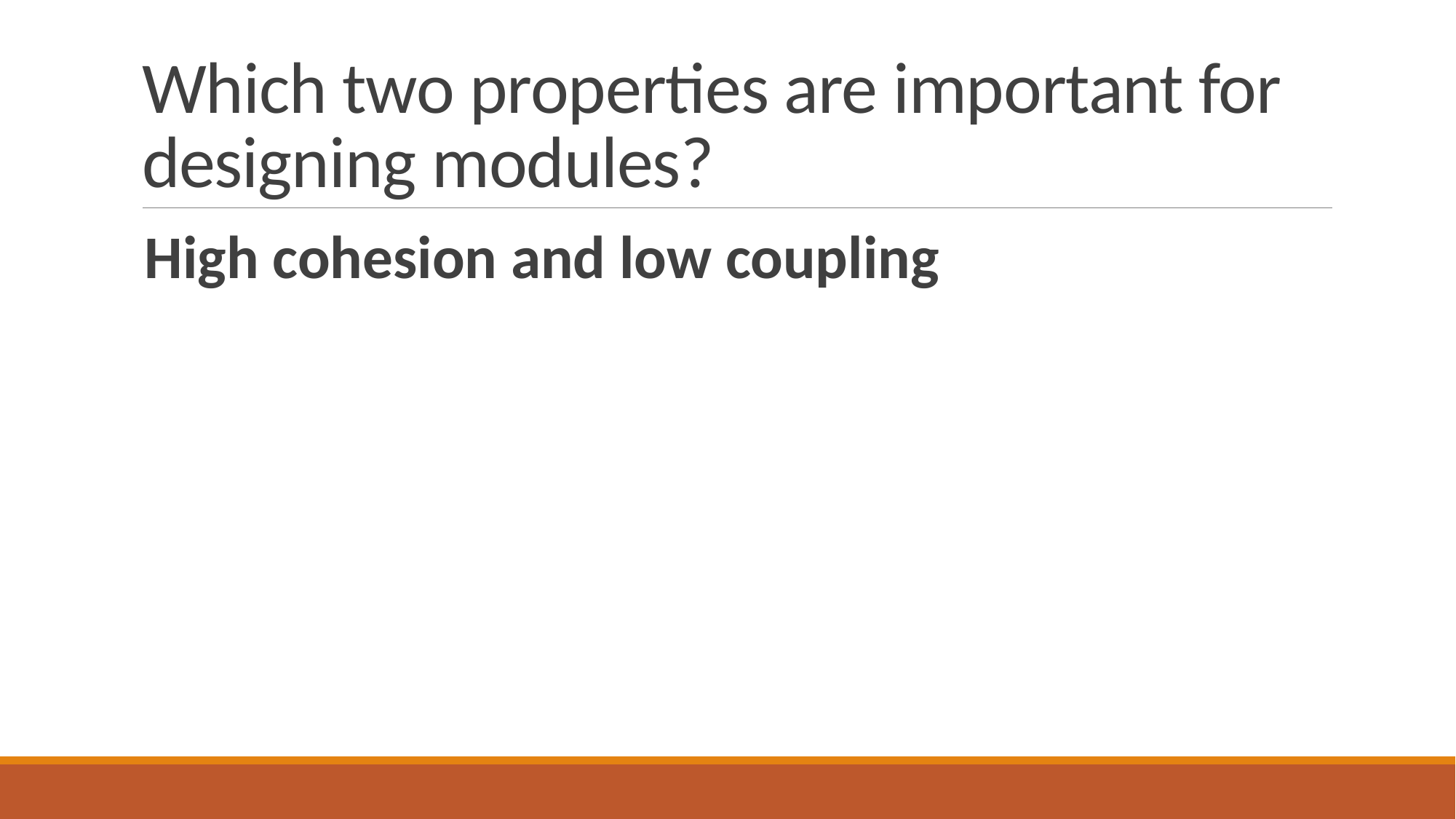

# Which two properties are important for designing modules?
High cohesion and low coupling